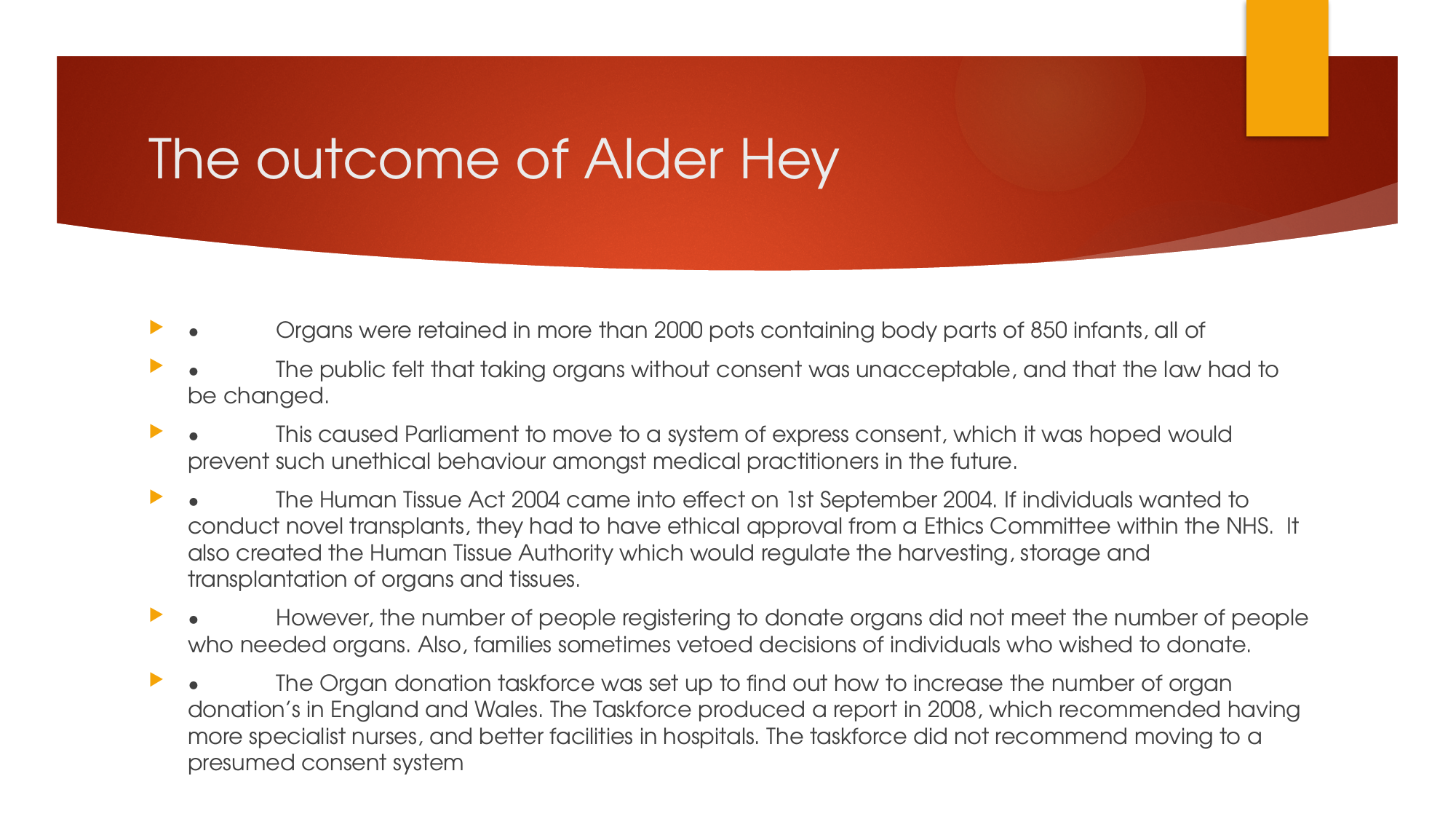

# The outcome of Alder Hey
•	Organs were retained in more than 2000 pots containing body parts of 850 infants, all of
•	The public felt that taking organs without consent was unacceptable, and that the law had to be changed.
•	This caused Parliament to move to a system of express consent, which it was hoped would prevent such unethical behaviour amongst medical practitioners in the future.
•	The Human Tissue Act 2004 came into effect on 1st September 2004. If individuals wanted to conduct novel transplants, they had to have ethical approval from a Ethics Committee within the NHS.  It also created the Human Tissue Authority which would regulate the harvesting, storage and transplantation of organs and tissues.
•	However, the number of people registering to donate organs did not meet the number of people who needed organs. Also, families sometimes vetoed decisions of individuals who wished to donate.
•	The Organ donation taskforce was set up to find out how to increase the number of organ donation’s in England and Wales. The Taskforce produced a report in 2008, which recommended having more specialist nurses, and better facilities in hospitals. The taskforce did not recommend moving to a presumed consent system